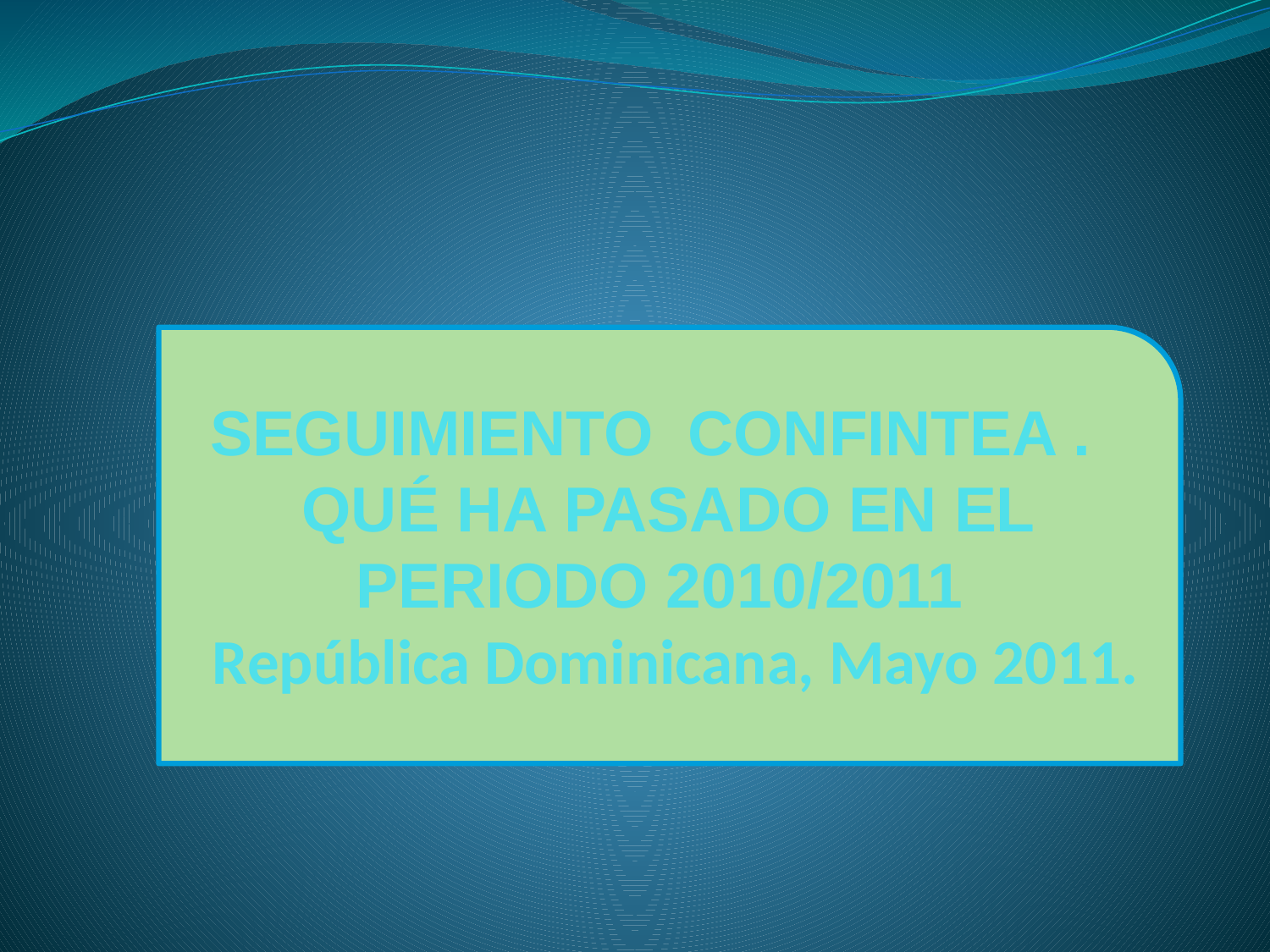

# SEGUIMIENTO  CONFINTEA . QUÉ HA PASADO EN EL PERIODO 2010/2011 República Dominicana, Mayo 2011.